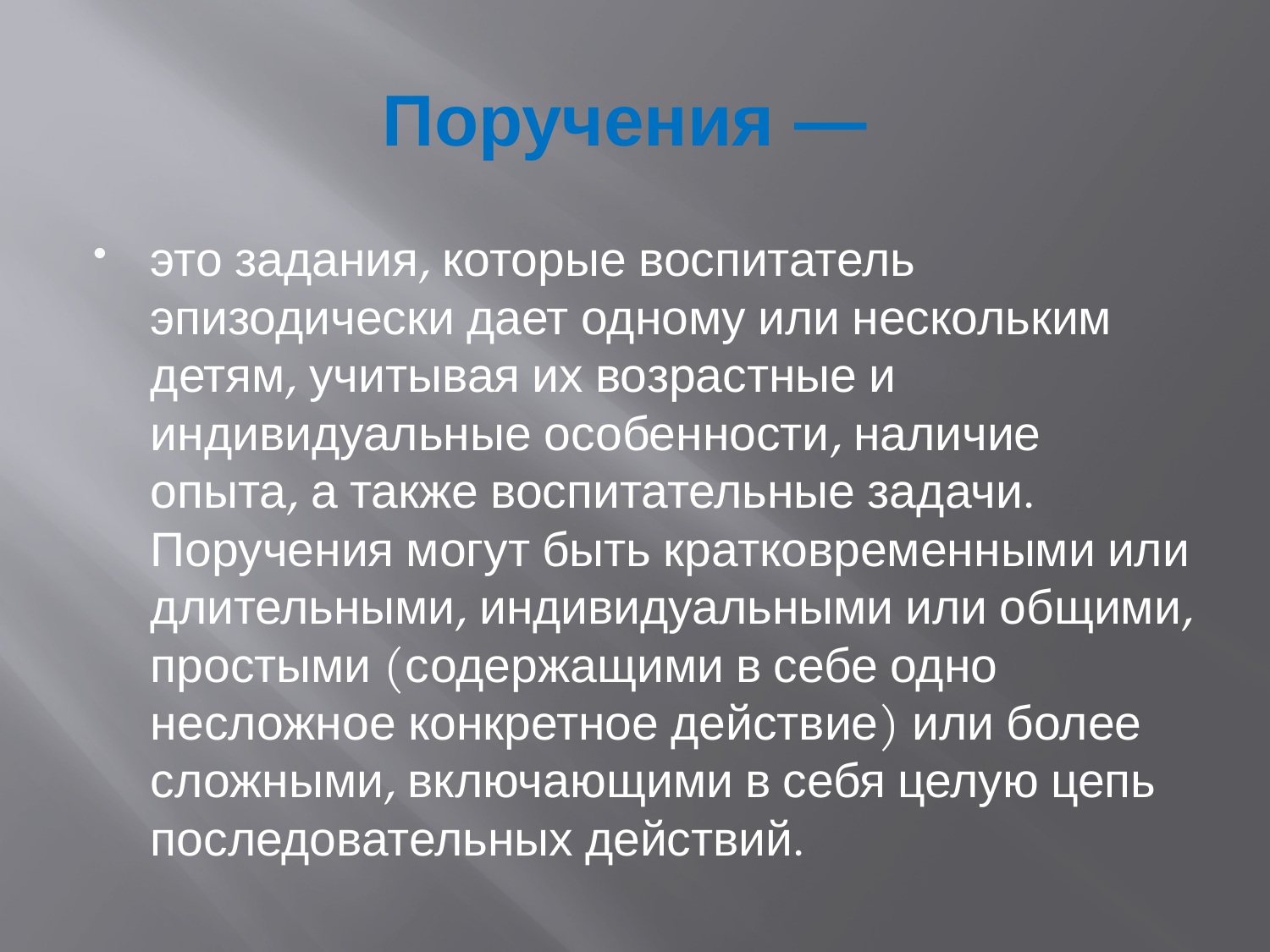

# Поручения —
это задания, которые воспитатель эпизодически дает одному или нескольким детям, учитывая их возрастные и индивидуальные особенности, наличие опыта, а также воспитательные задачи. Поручения могут быть кратковременными или длительными, индивидуальными или общими, простыми (содержащими в себе одно несложное конкретное действие) или более сложными, включающими в себя целую цепь последовательных действий.